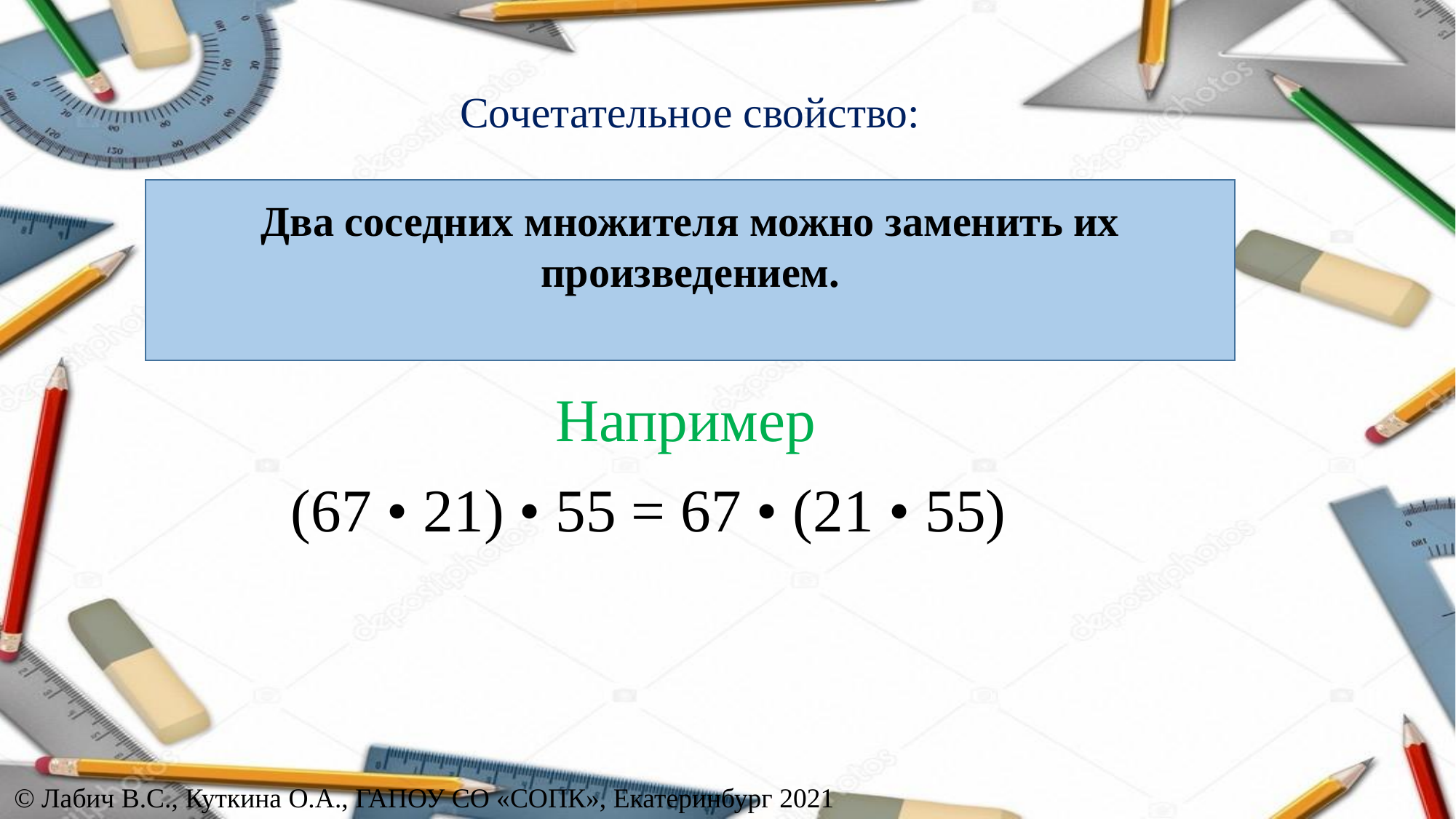

# Сочетательное свойство:
Два соседних множителя можно заменить их произведением.
Например
(67 • 21) • 55 = 67 • (21 • 55)
© Лабич В.С., Куткина О.А., ГАПОУ СО «СОПК», Екатеринбург 2021